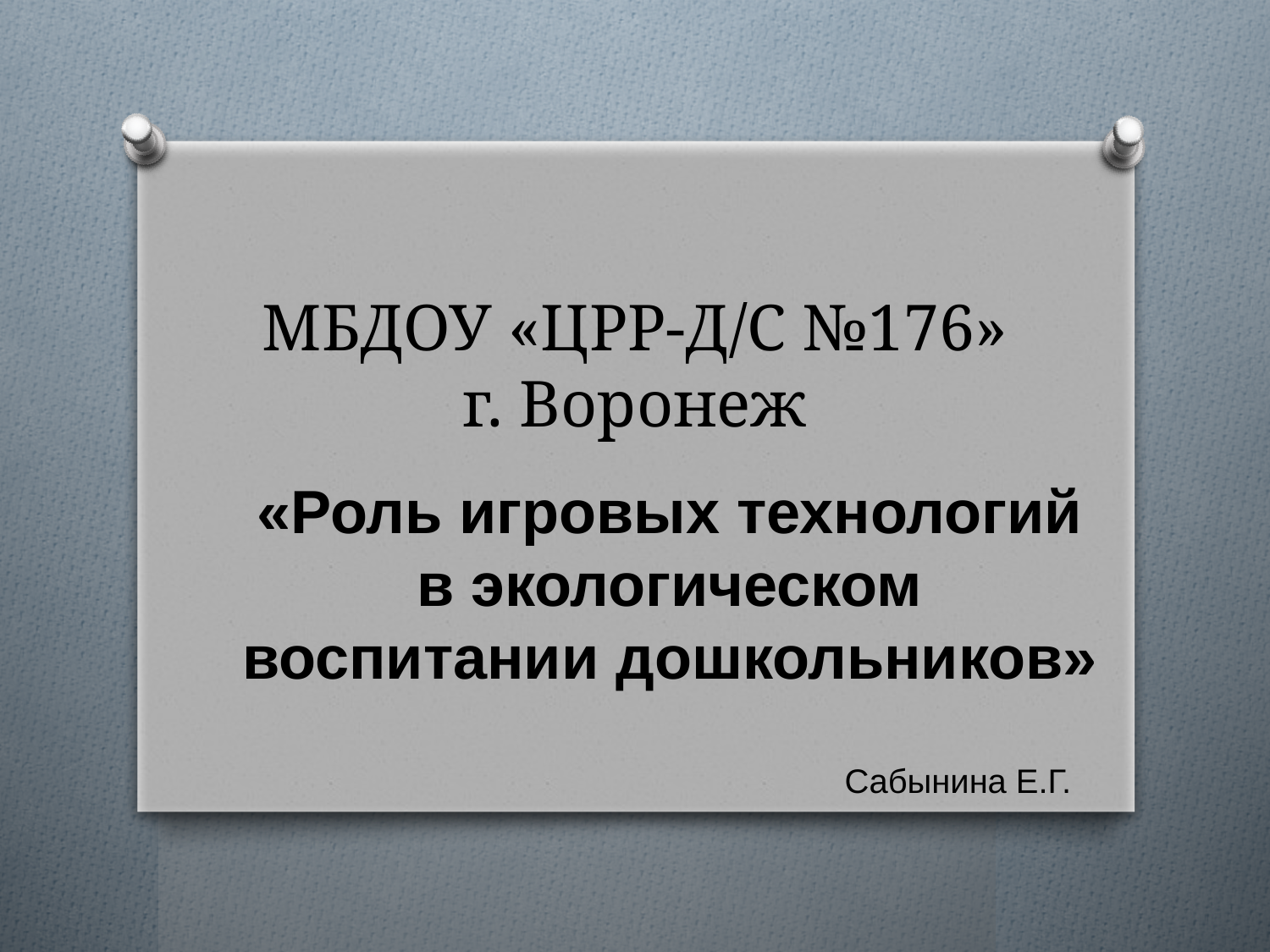

# МБДОУ «ЦРР-Д/C №176» г. Воронеж
«Роль игровых технологий в экологическом воспитании дошкольников»

                                                              Сабынина Е.Г.